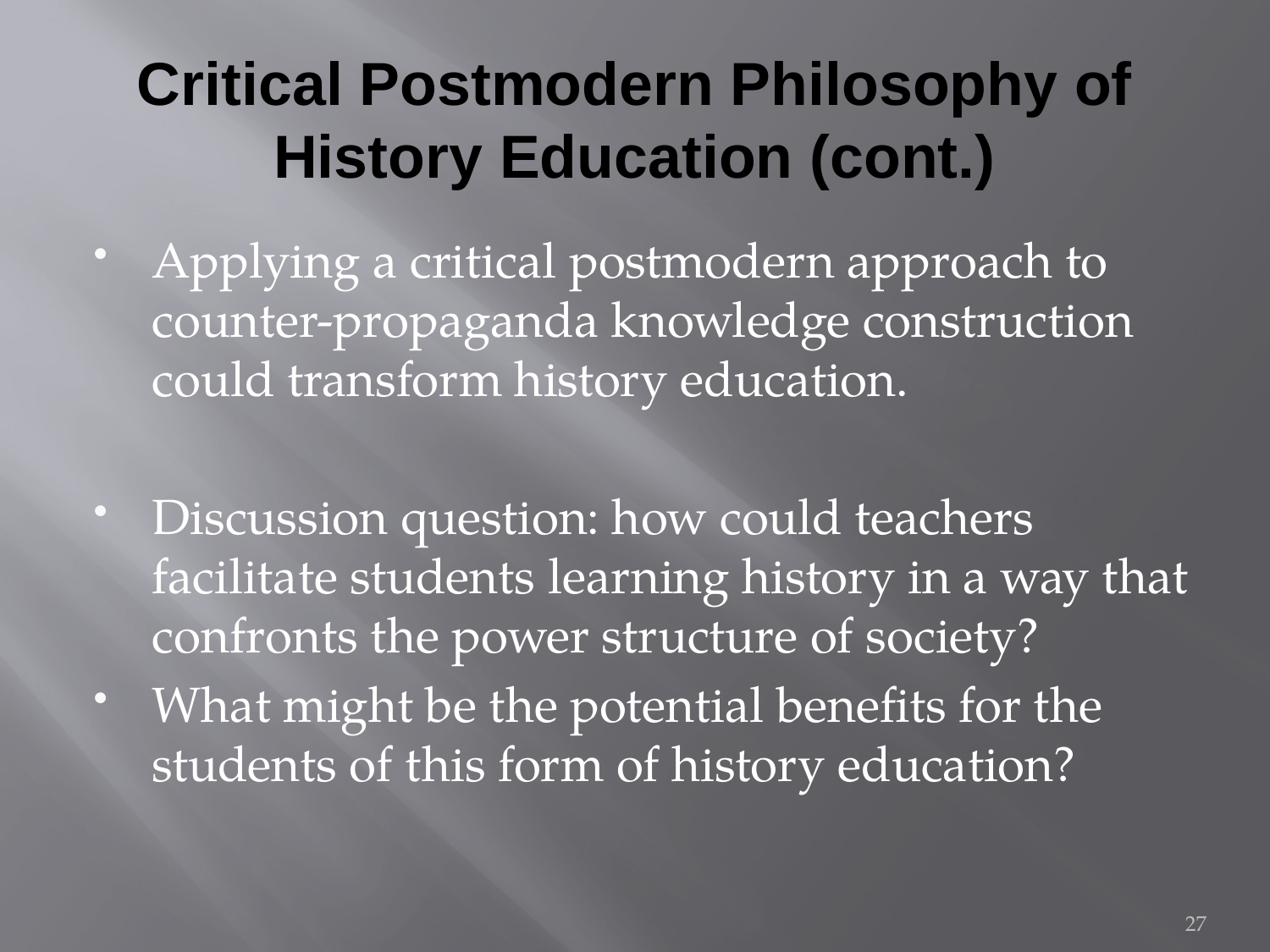

# Critical Postmodern Philosophy of History Education (cont.)
Applying a critical postmodern approach to counter-propaganda knowledge construction could transform history education.

Discussion question: how could teachers facilitate students learning history in a way that confronts the power structure of society?
What might be the potential benefits for the students of this form of history education?
27